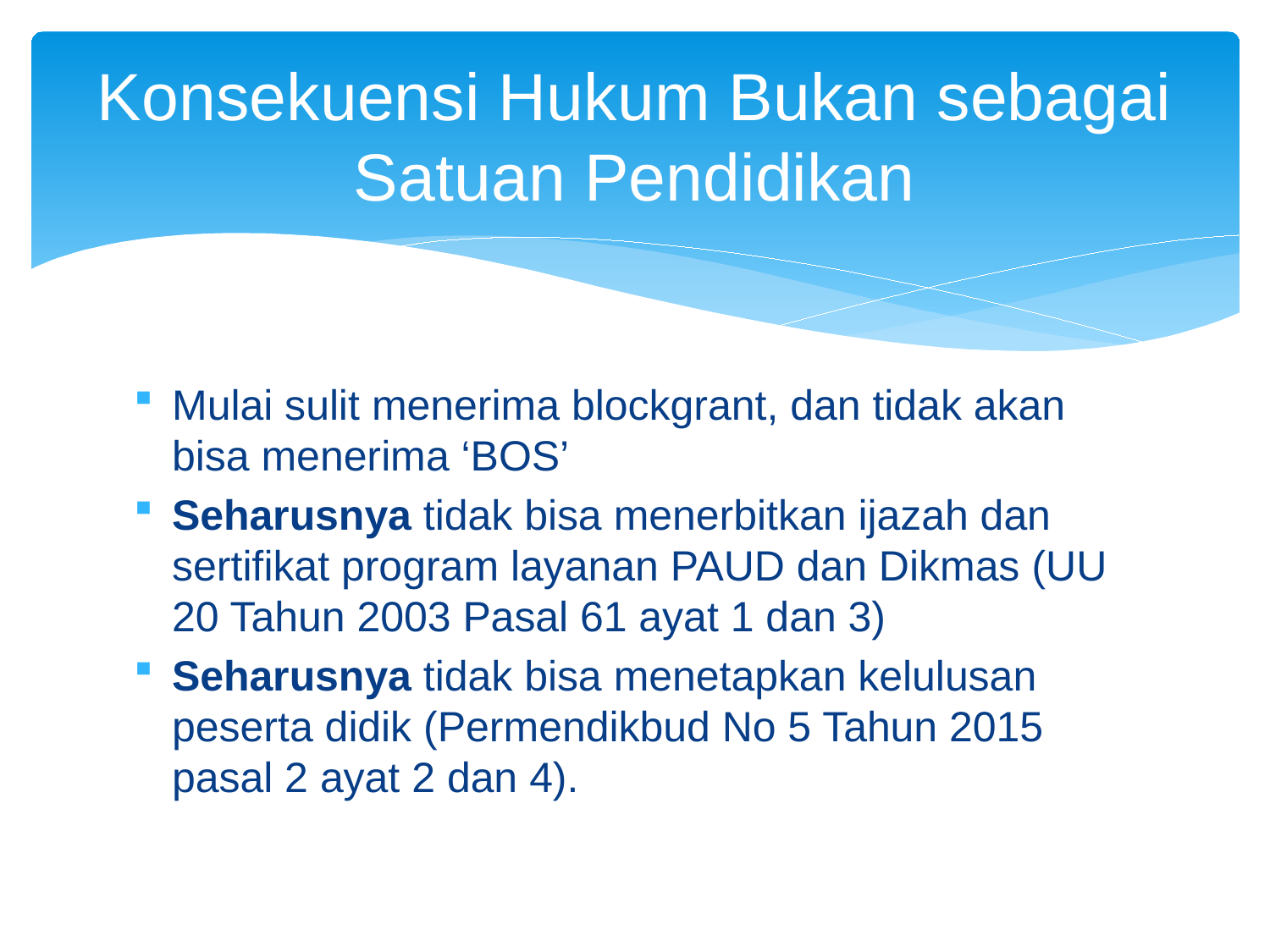

# Konsekuensi Hukum Bukan sebagai Satuan Pendidikan
Mulai sulit menerima blockgrant, dan tidak akan bisa menerima ‘BOS’
Seharusnya tidak bisa menerbitkan ijazah dan sertifikat program layanan PAUD dan Dikmas (UU 20 Tahun 2003 Pasal 61 ayat 1 dan 3)
Seharusnya tidak bisa menetapkan kelulusan peserta didik (Permendikbud No 5 Tahun 2015 pasal 2 ayat 2 dan 4).